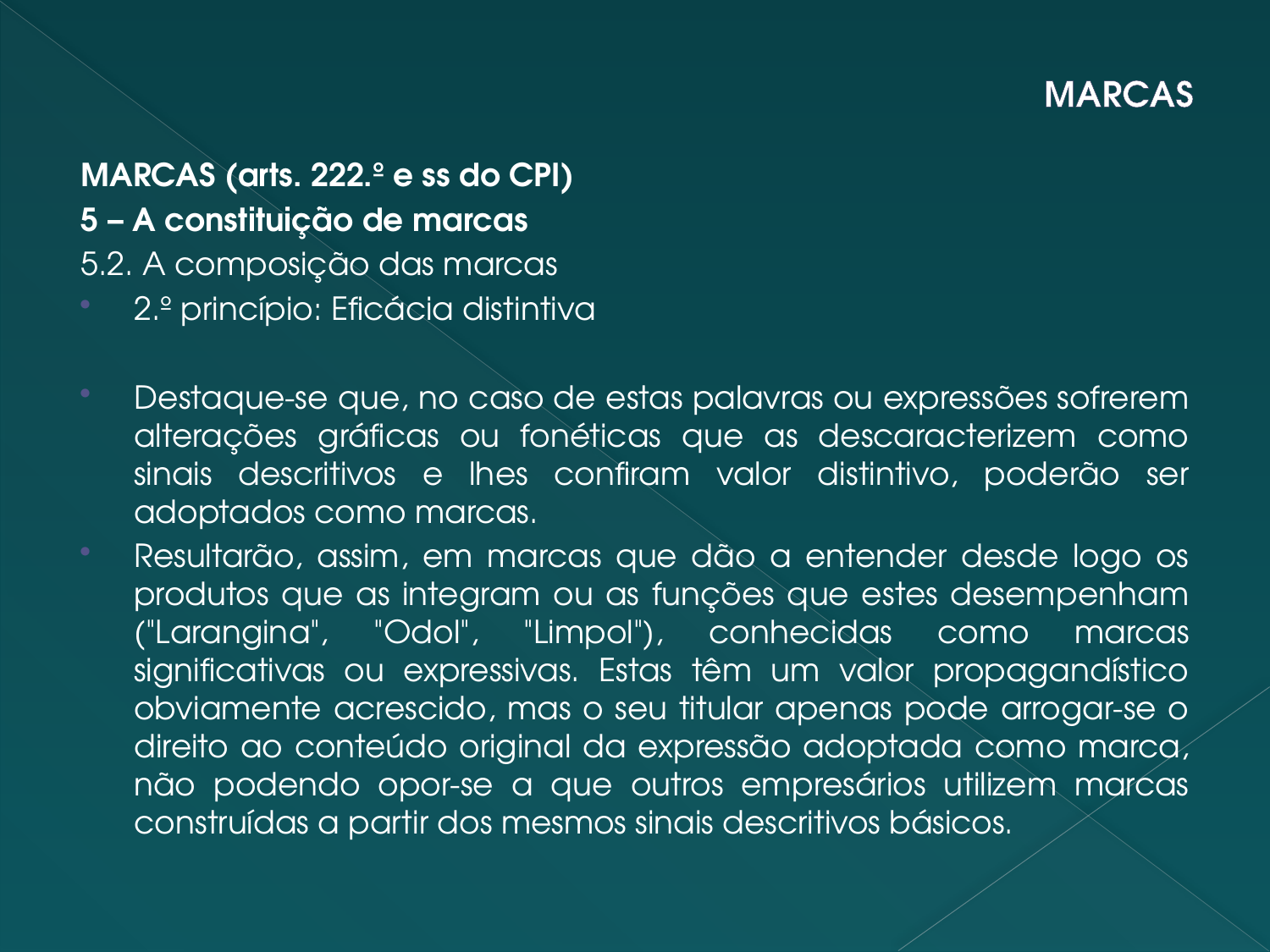

# MARCAS
MARCAS (arts. 222.º e ss do CPI)
5 – A constituição de marcas
5.2. A composição das marcas
2.º princípio: Eficácia distintiva

Destaque-se que, no caso de estas palavras ou expressões sofrerem alterações gráficas ou fonéticas que as descaracterizem como sinais descritivos e lhes confiram valor distintivo, poderão ser adoptados como marcas.
Resultarão, assim, em marcas que dão a entender desde logo os produtos que as integram ou as funções que estes desempenham ("Larangina", "Odol", "Limpol"), conhecidas como marcas significativas ou expressivas. Estas têm um valor propagandístico obviamente acrescido, mas o seu titular apenas pode arrogar-se o direito ao conteúdo original da expressão adoptada como marca, não podendo opor-se a que outros empresários utilizem marcas construídas a partir dos mesmos sinais descritivos básicos.